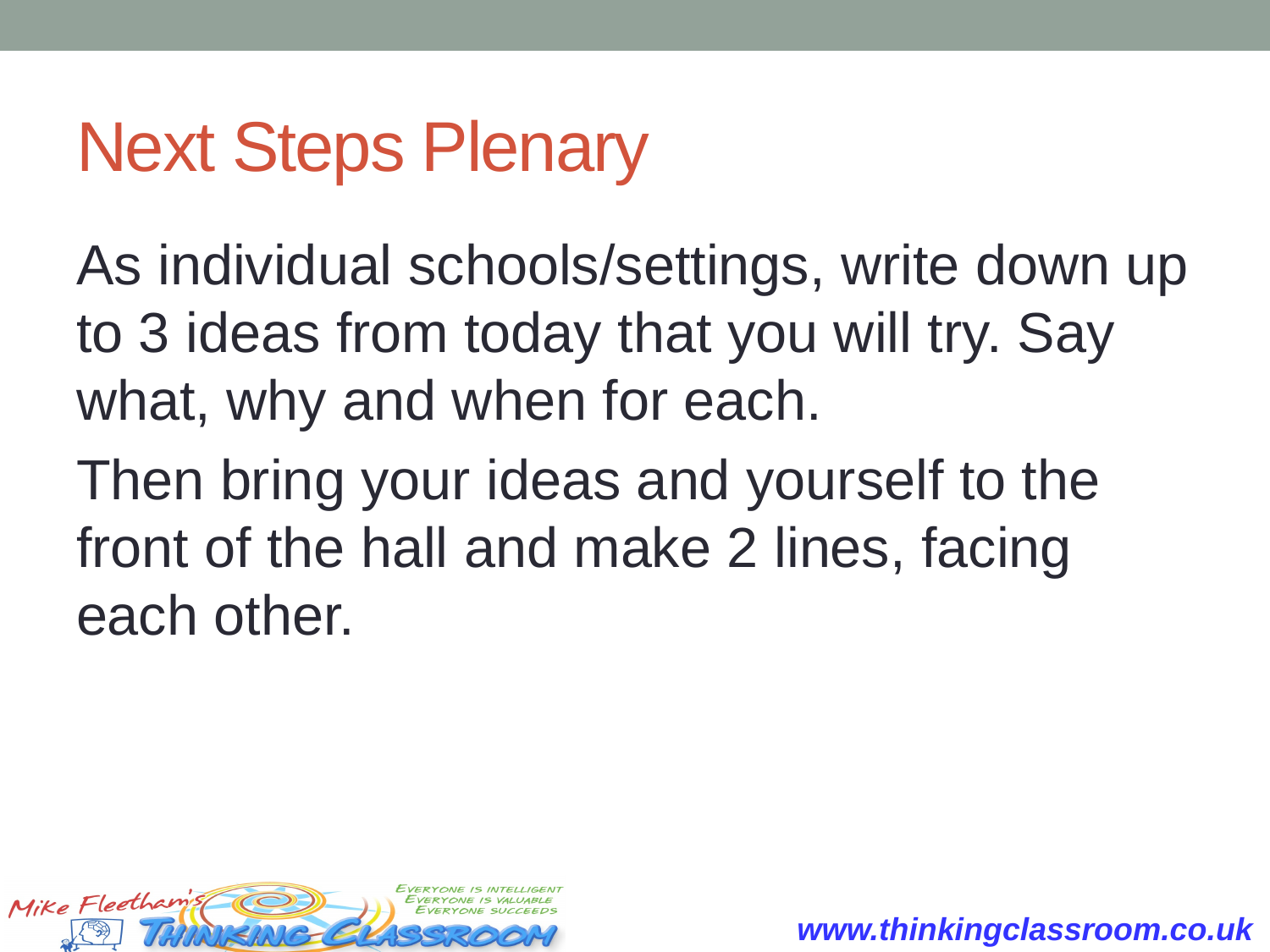

# Next Steps Plenary
As individual schools/settings, write down up to 3 ideas from today that you will try. Say what, why and when for each.
Then bring your ideas and yourself to the front of the hall and make 2 lines, facing each other.